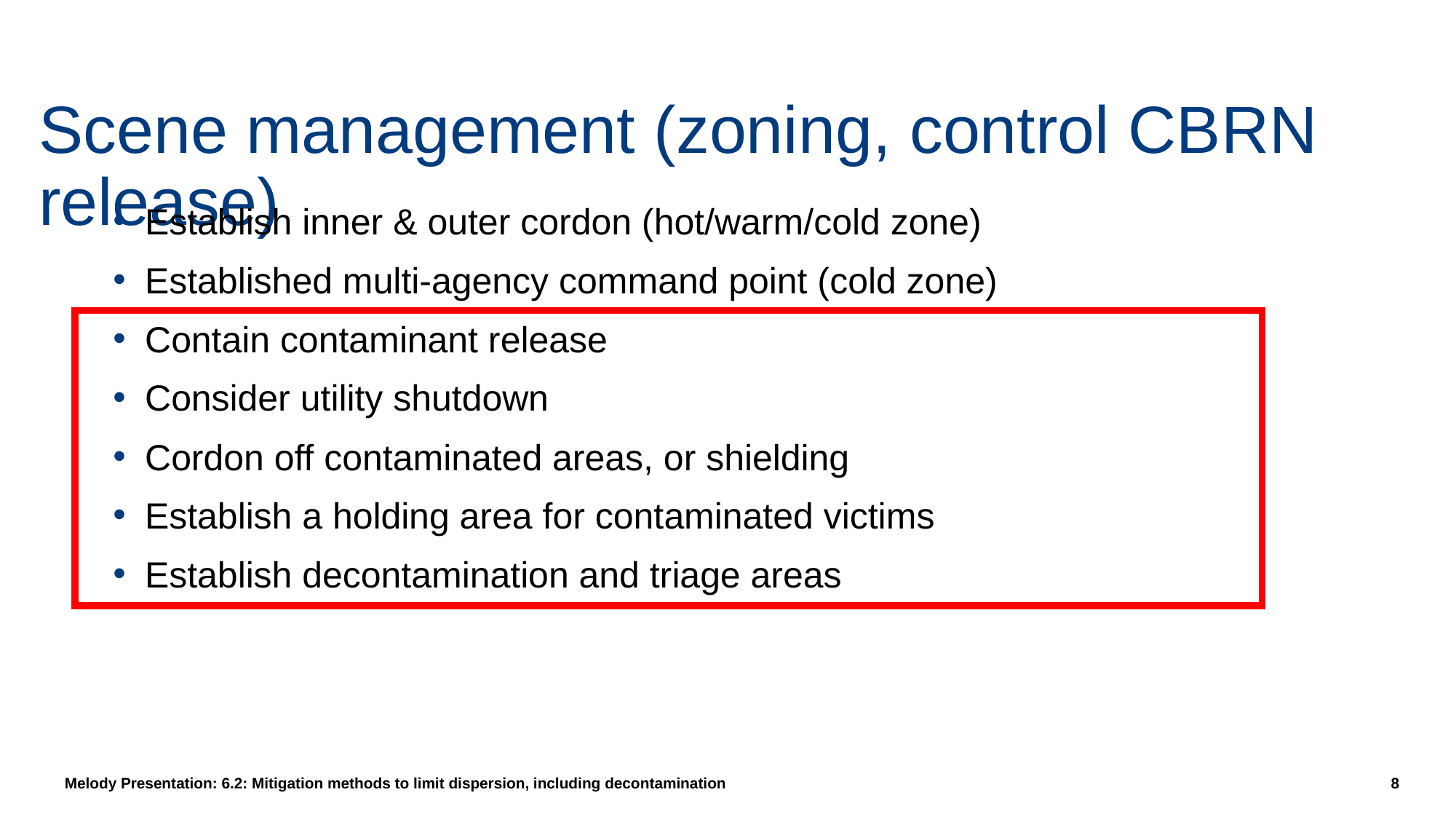

# Scene management (zoning, control CBRN release)
Establish inner & outer cordon (hot/warm/cold zone)
Established multi-agency command point (cold zone)
Contain contaminant release
Consider utility shutdown
Cordon off contaminated areas, or shielding
Establish a holding area for contaminated victims
Establish decontamination and triage areas

Melody Presentation: 6.2: Mitigation methods to limit dispersion, including decontamination
8